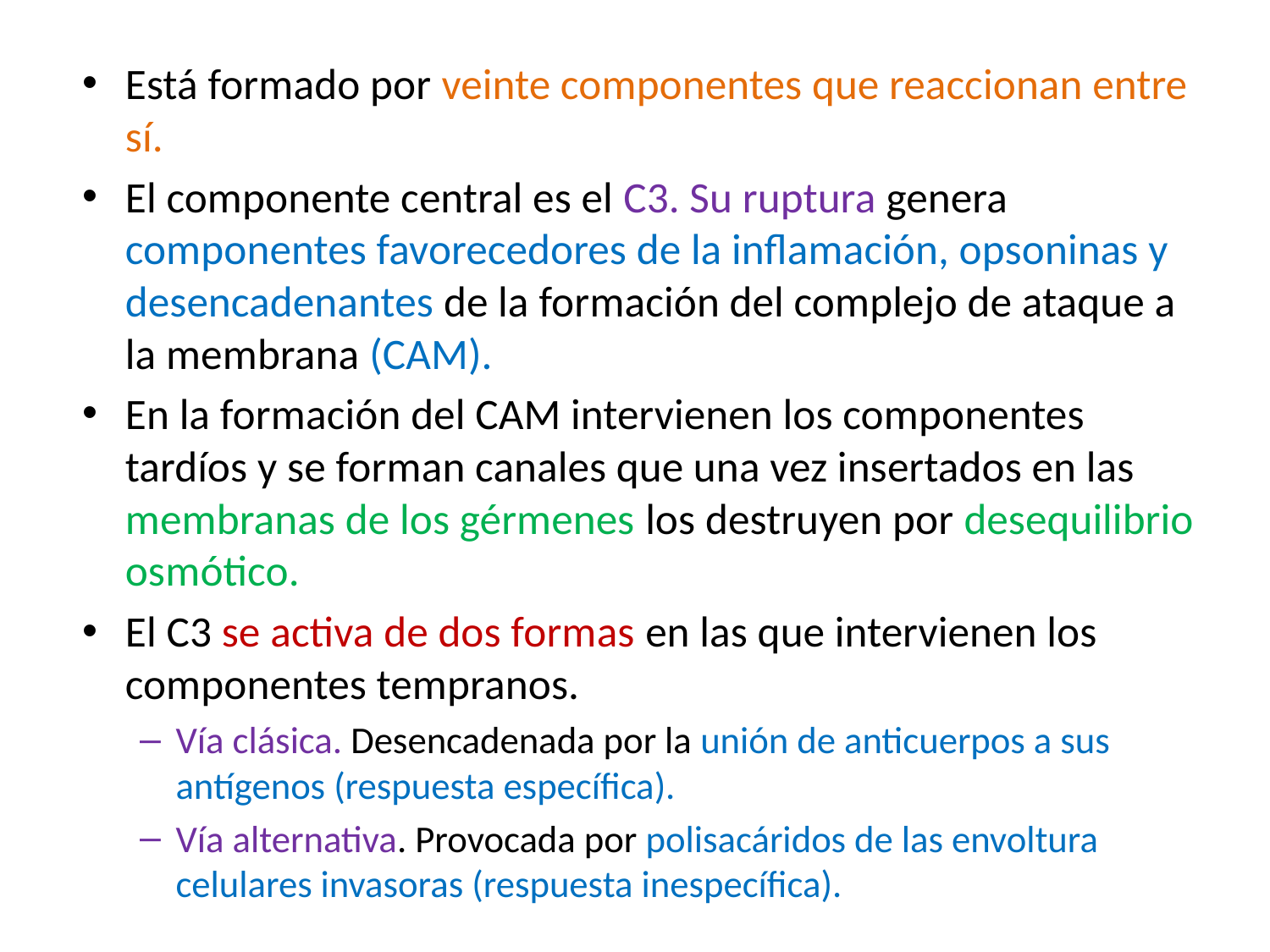

#
Está formado por veinte componentes que reaccionan entre sí.
El componente central es el C3. Su ruptura genera componentes favorecedores de la inflamación, opsoninas y desencadenantes de la formación del complejo de ataque a la membrana (CAM).
En la formación del CAM intervienen los componentes tardíos y se forman canales que una vez insertados en las membranas de los gérmenes los destruyen por desequilibrio osmótico.
El C3 se activa de dos formas en las que intervienen los componentes tempranos.
Vía clásica. Desencadenada por la unión de anticuerpos a sus antígenos (respuesta específica).
Vía alternativa. Provocada por polisacáridos de las envoltura celulares invasoras (respuesta inespecífica).